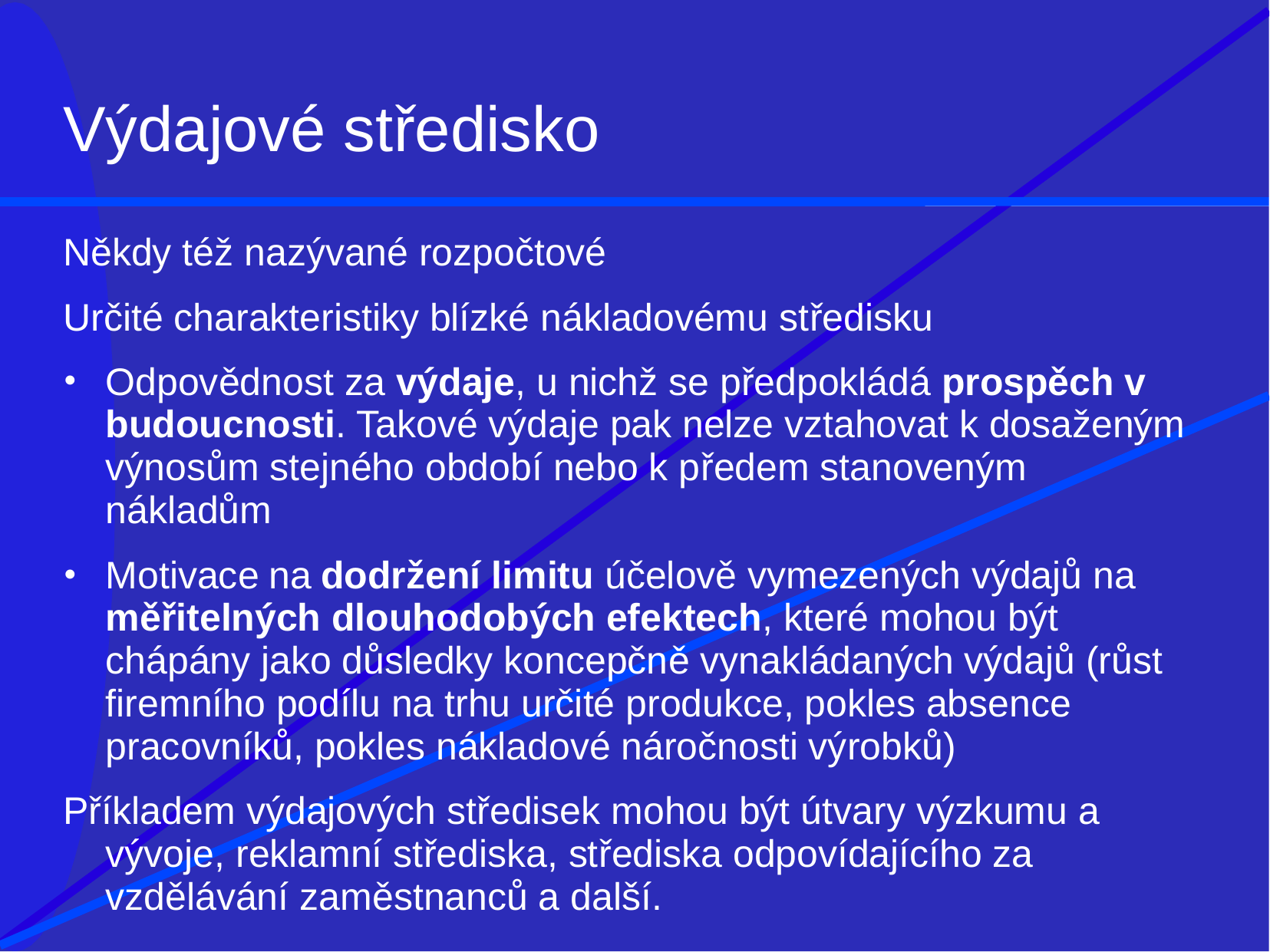

# Výdajové středisko
Někdy též nazývané rozpočtové
Určité charakteristiky blízké nákladovému středisku
Odpovědnost za výdaje, u nichž se předpokládá prospěch v budoucnosti. Takové výdaje pak nelze vztahovat k dosaženým výnosům stejného období nebo k předem stanoveným nákladům
Motivace na dodržení limitu účelově vymezených výdajů na měřitelných dlouhodobých efektech, které mohou být chápány jako důsledky koncepčně vynakládaných výdajů (růst firemního podílu na trhu určité produkce, pokles absence pracovníků, pokles nákladové náročnosti výrobků)
Příkladem výdajových středisek mohou být útvary výzkumu a vývoje, reklamní střediska, střediska odpovídajícího za vzdělávání zaměstnanců a další.